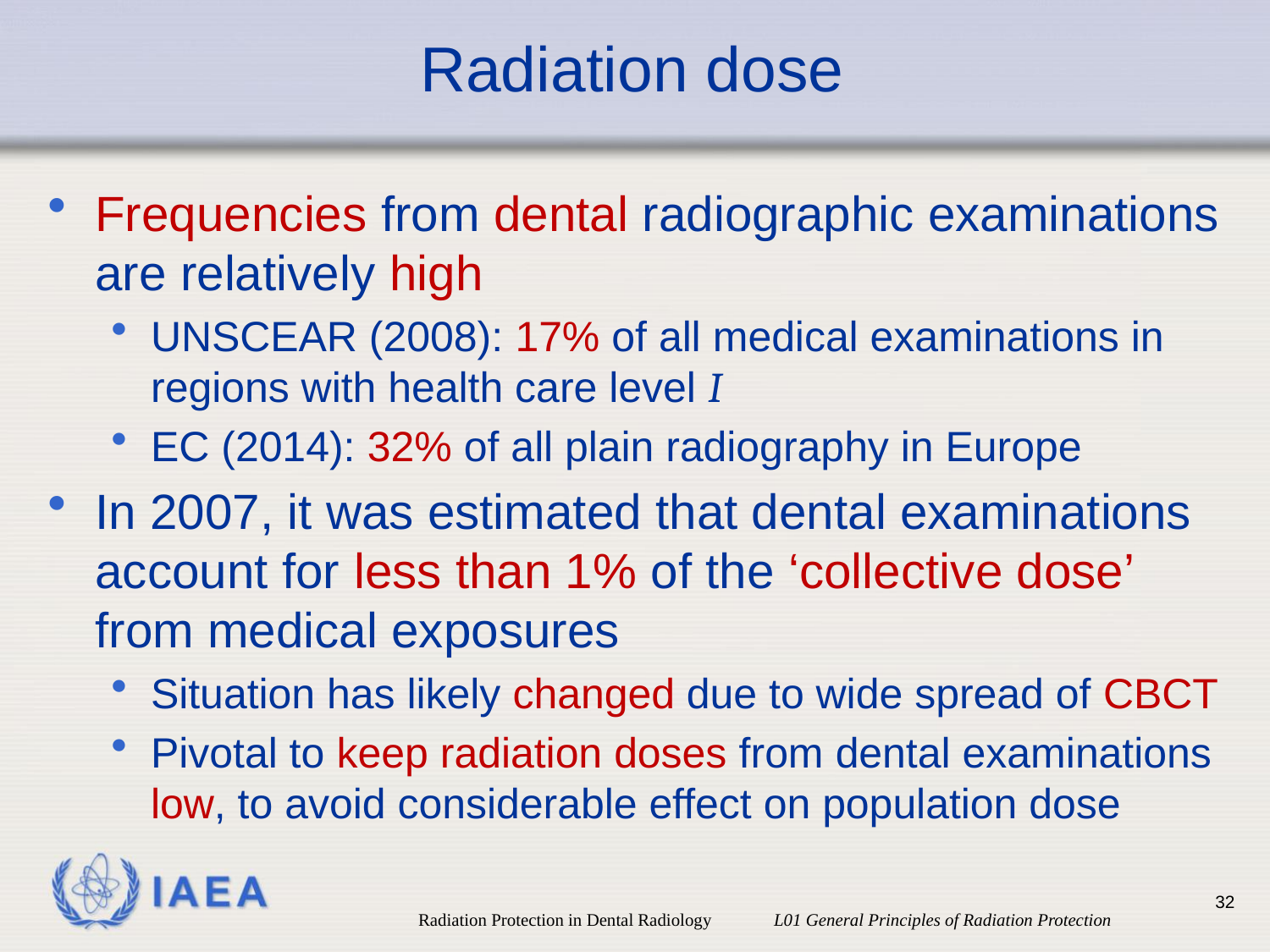

# Radiation dose
Frequencies from dental radiographic examinations are relatively high
UNSCEAR (2008): 17% of all medical examinations in regions with health care level I
EC (2014): 32% of all plain radiography in Europe
In 2007, it was estimated that dental examinations account for less than 1% of the ‘collective dose’ from medical exposures
Situation has likely changed due to wide spread of CBCT
Pivotal to keep radiation doses from dental examinations low, to avoid considerable effect on population dose

32
Radiation Protection in Dental Radiology              L01 General Principles of Radiation Protection